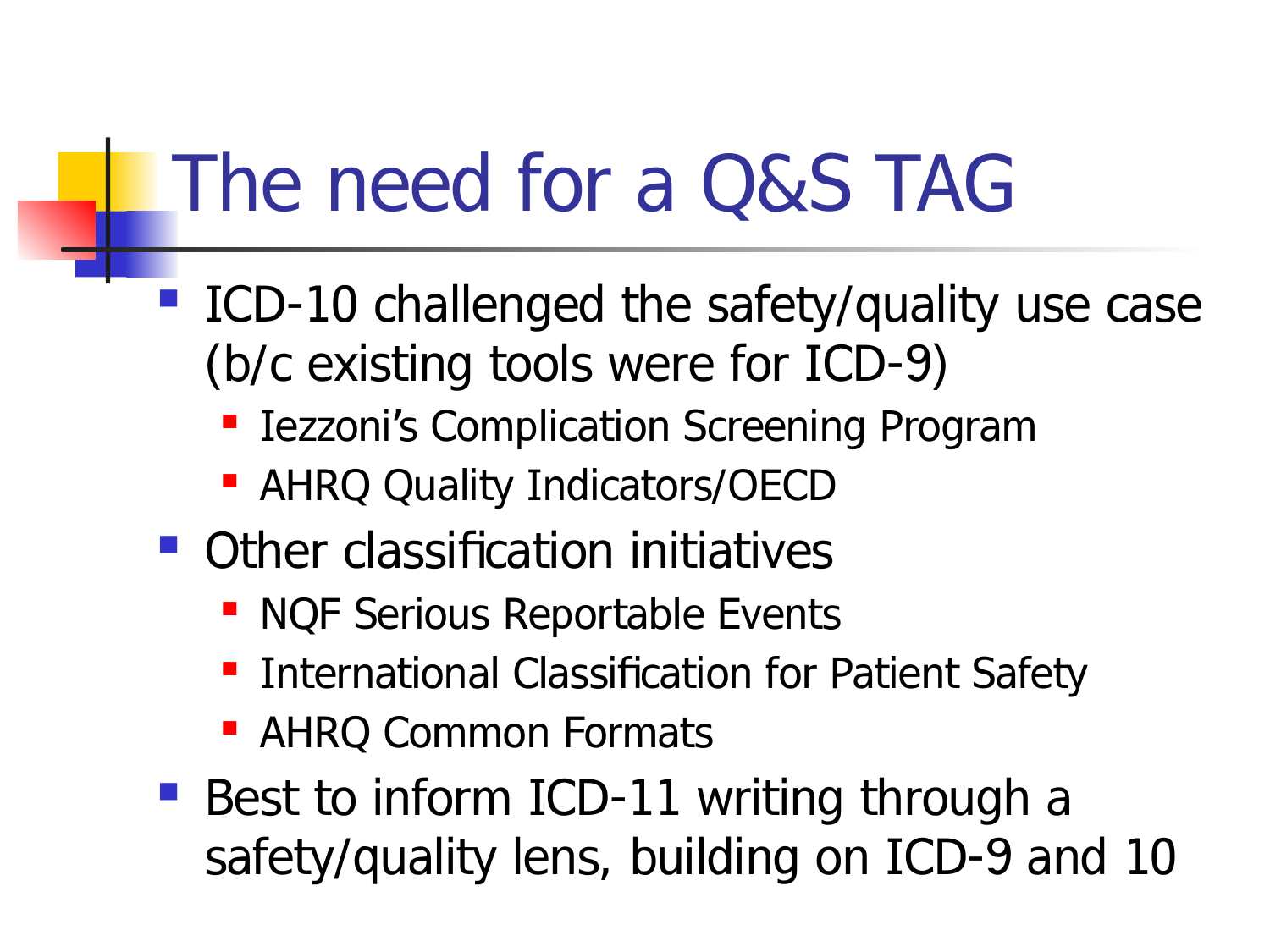

# The need for a Q&S TAG
ICD-10 challenged the safety/quality use case (b/c existing tools were for ICD-9)
Iezzoni’s Complication Screening Program
AHRQ Quality Indicators/OECD
Other classification initiatives
NQF Serious Reportable Events
International Classification for Patient Safety
AHRQ Common Formats
Best to inform ICD-11 writing through a safety/quality lens, building on ICD-9 and 10